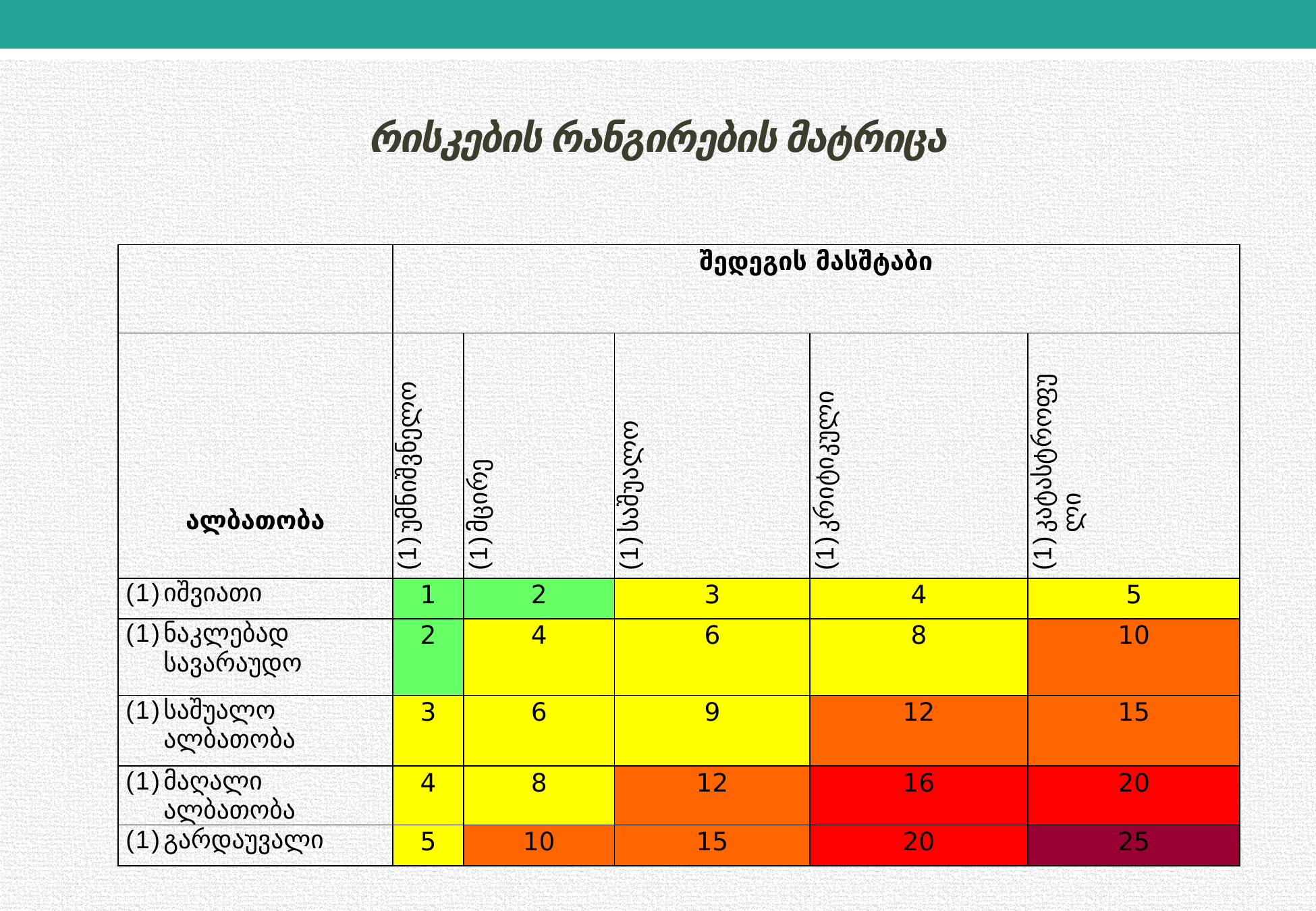

# რისკების რანგირების მატრიცა
|  | შედეგის მასშტაბი |  |  |  |  |
| --- | --- | --- | --- | --- | --- |
| ალბათობა | უმნიშვნელო | მცირე | საშუალო | კრიტიკული | კატასტროფული |
| იშვიათი | 1 | 2 | 3 | 4 | 5 |
| ნაკლებად სავარაუდო | 2 | 4 | 6 | 8 | 10 |
| საშუალო ალბათობა | 3 | 6 | 9 | 12 | 15 |
| მაღალი ალბათობა | 4 | 8 | 12 | 16 | 20 |
| გარდაუვალი | 5 | 10 | 15 | 20 | 25 |